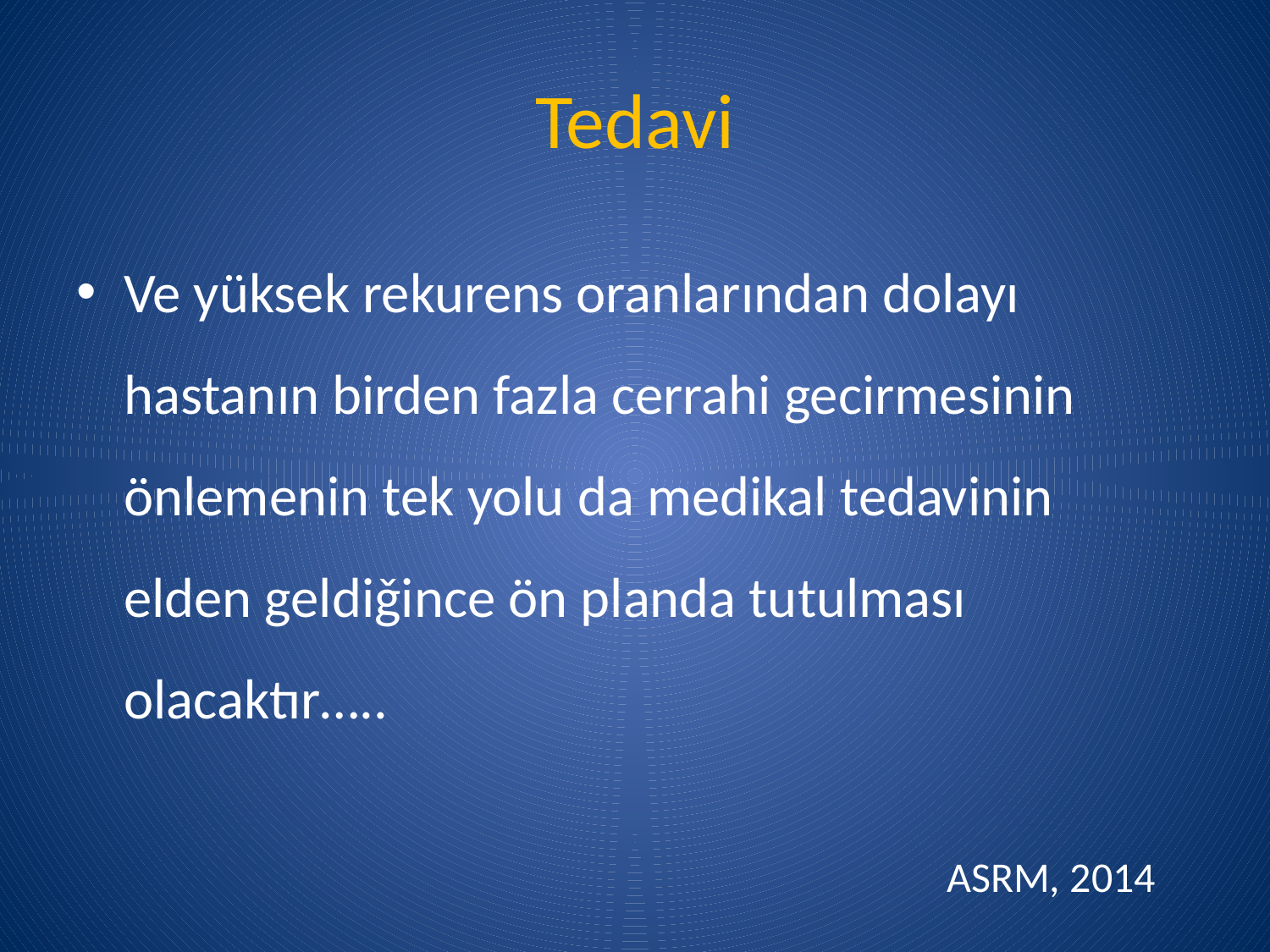

# Tedavi
Ve yüksek rekurens oranlarından dolayı hastanın birden fazla cerrahi gecirmesinin önlemenin tek yolu da medikal tedavinin elden geldiǧince ön planda tutulması olacaktır…..

  ASRM, 2014